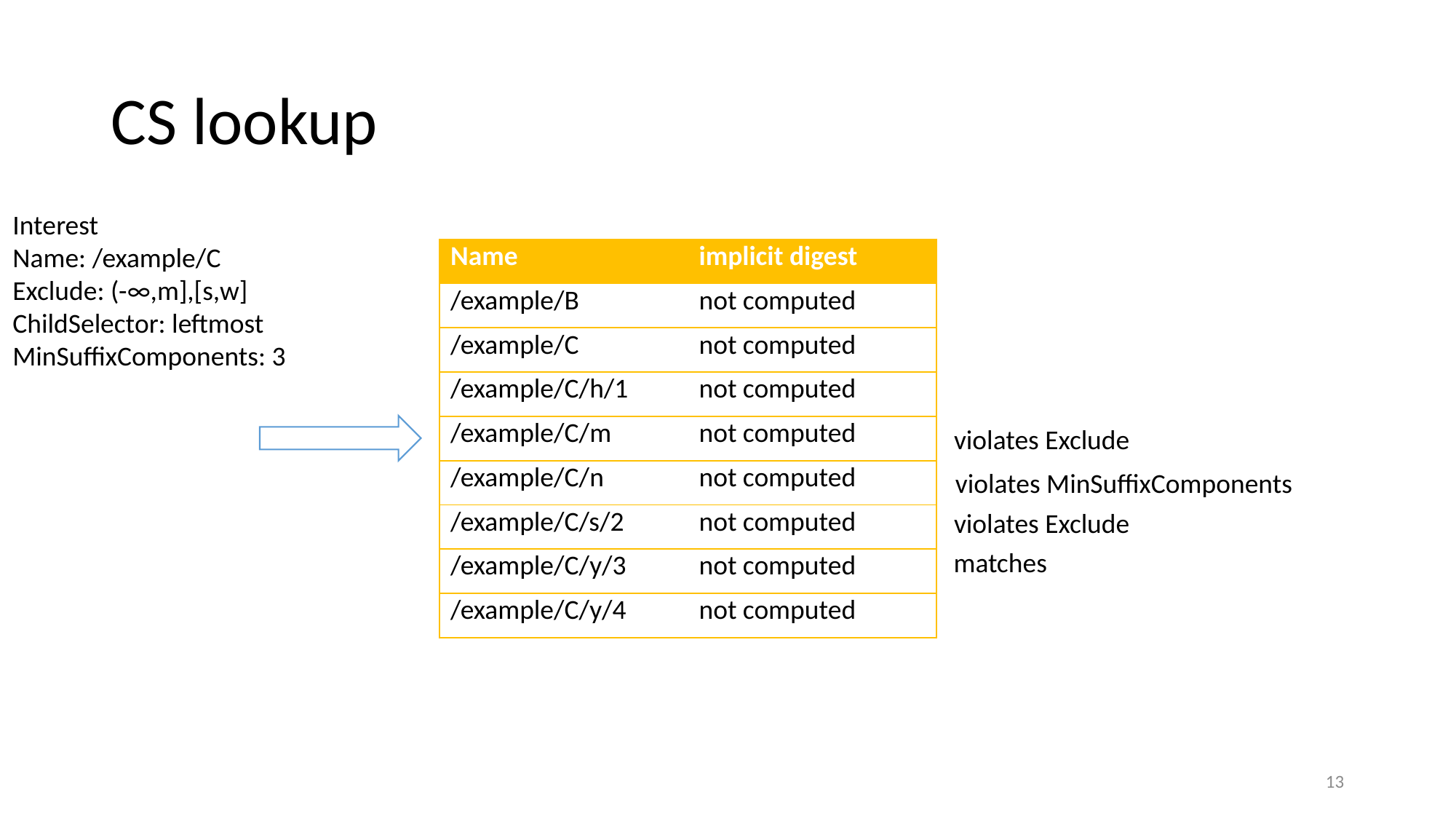

# CS lookup
Interest
Name: /example/C
Exclude: (-∞,m],[s,w]
ChildSelector: leftmost
MinSuffixComponents: 3
| Name | implicit digest |
| --- | --- |
| /example/B | not computed |
| /example/C | not computed |
| /example/C/h/1 | not computed |
| /example/C/m | not computed |
| /example/C/n | not computed |
| /example/C/s/2 | not computed |
| /example/C/y/3 | not computed |
| /example/C/y/4 | not computed |

violates Exclude
violates MinSuffixComponents
violates Exclude
matches
13